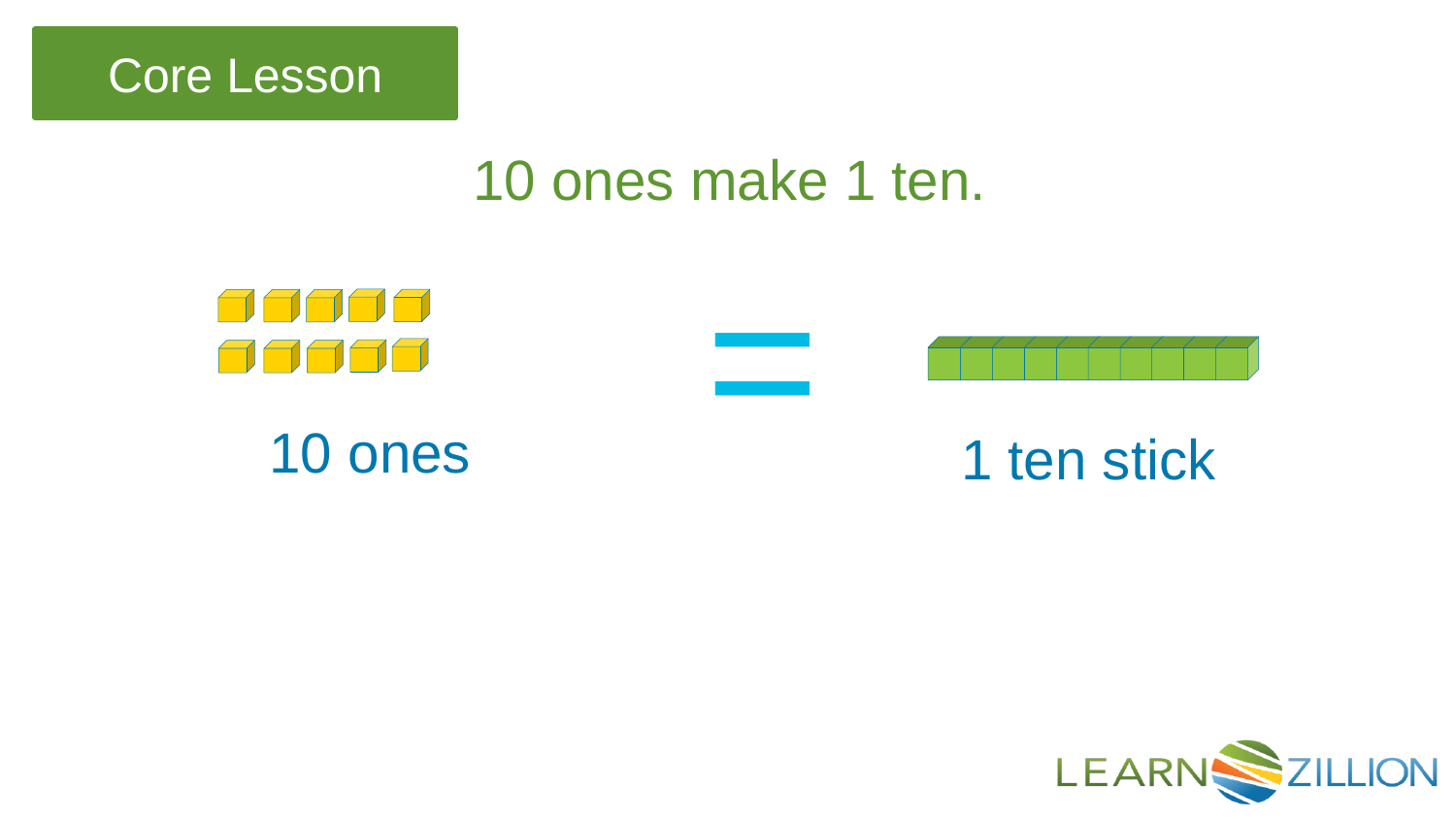

10 ones make 1 ten.

=

10 ones
1 ten stick